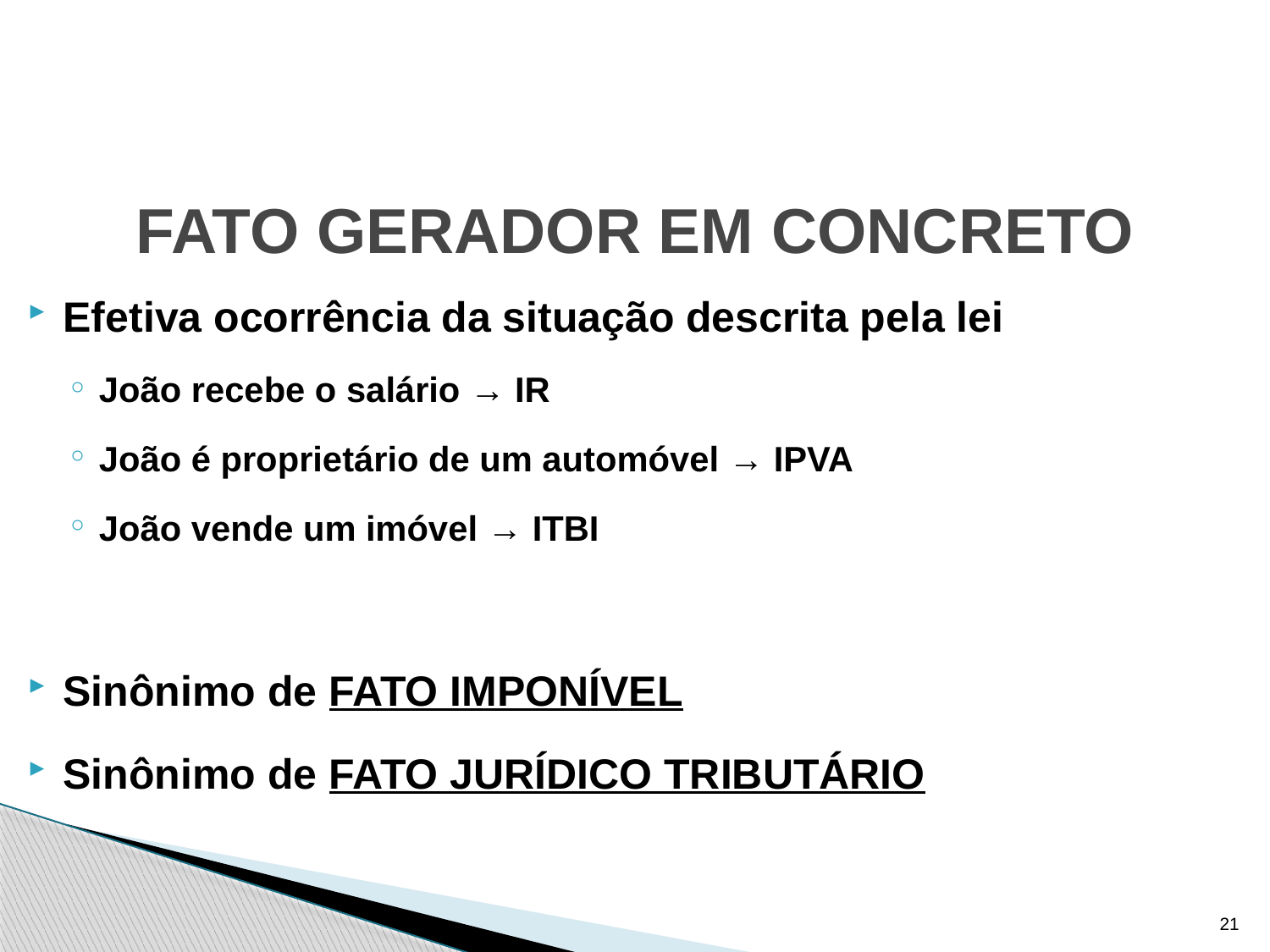

# FATO GERADOR EM CONCRETO
Efetiva ocorrência da situação descrita pela lei
João recebe o salário → IR
João é proprietário de um automóvel → IPVA
João vende um imóvel → ITBI

Sinônimo de fato imponível
Sinônimo de FATO JURÍDICO TRIBUTÁRIO

21